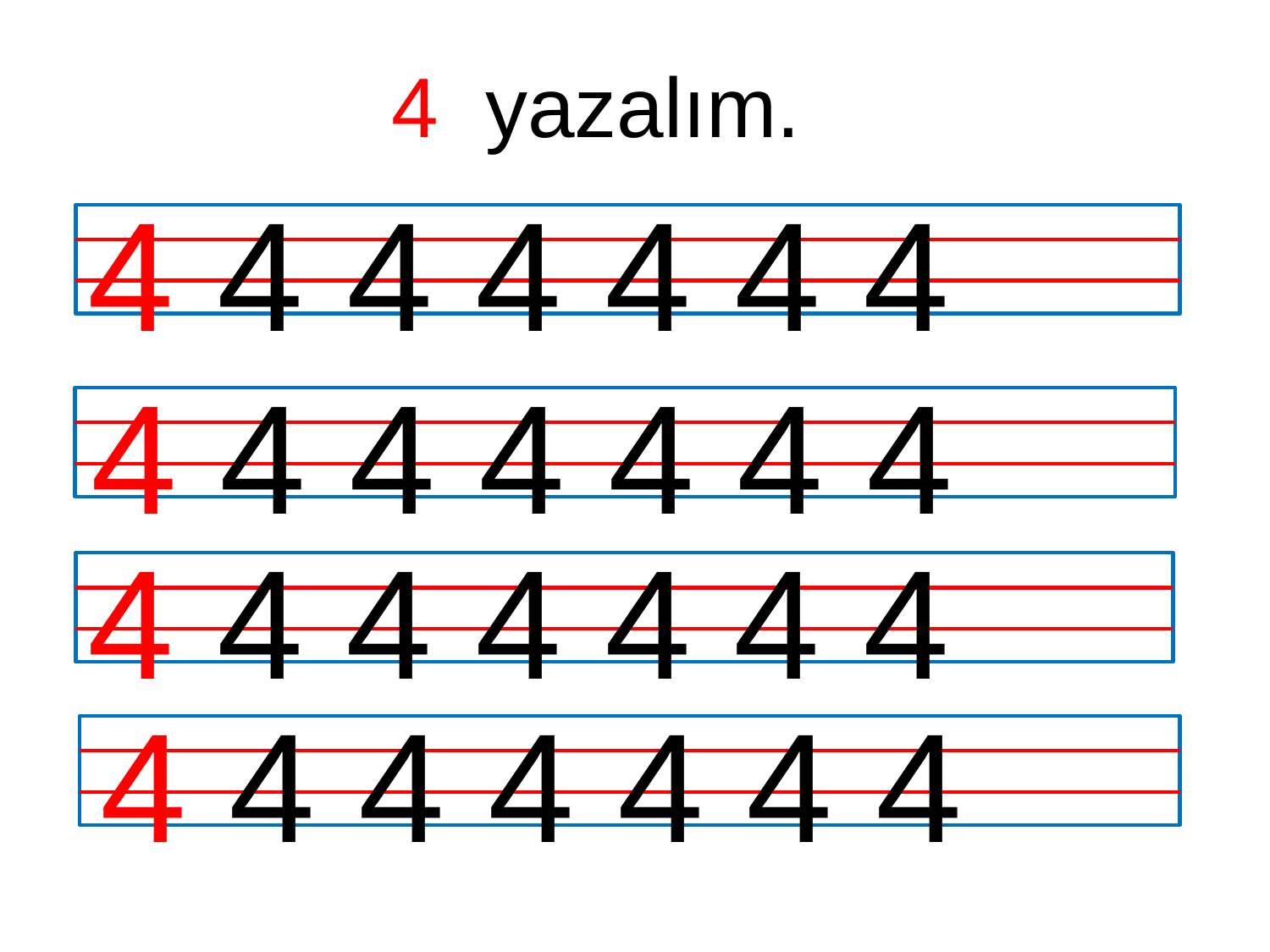

4  yazalım.
4 4 4 4 4 4 4

4 4 4 4 4 4 4
4 4 4 4 4 4 4

4 4 4 4 4 4 4